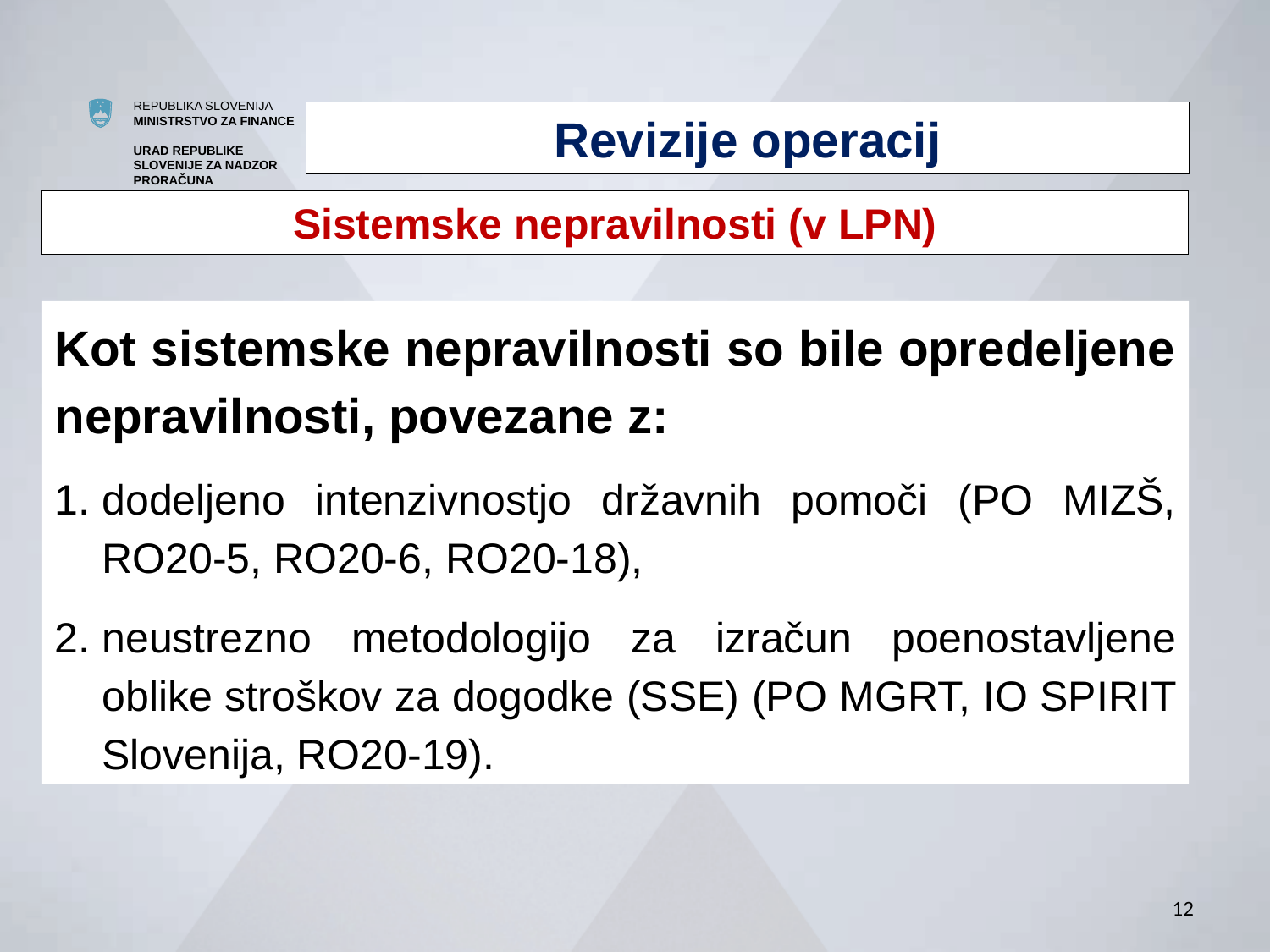

Revizije operacij
Sistemske nepravilnosti (v LPN)
Kot sistemske nepravilnosti so bile opredeljene nepravilnosti, povezane z:
dodeljeno intenzivnostjo državnih pomoči (PO MIZŠ, RO20-5, RO20-6, RO20-18),
neustrezno metodologijo za izračun poenostavljene oblike stroškov za dogodke (SSE) (PO MGRT, IO SPIRIT Slovenija, RO20-19).
12